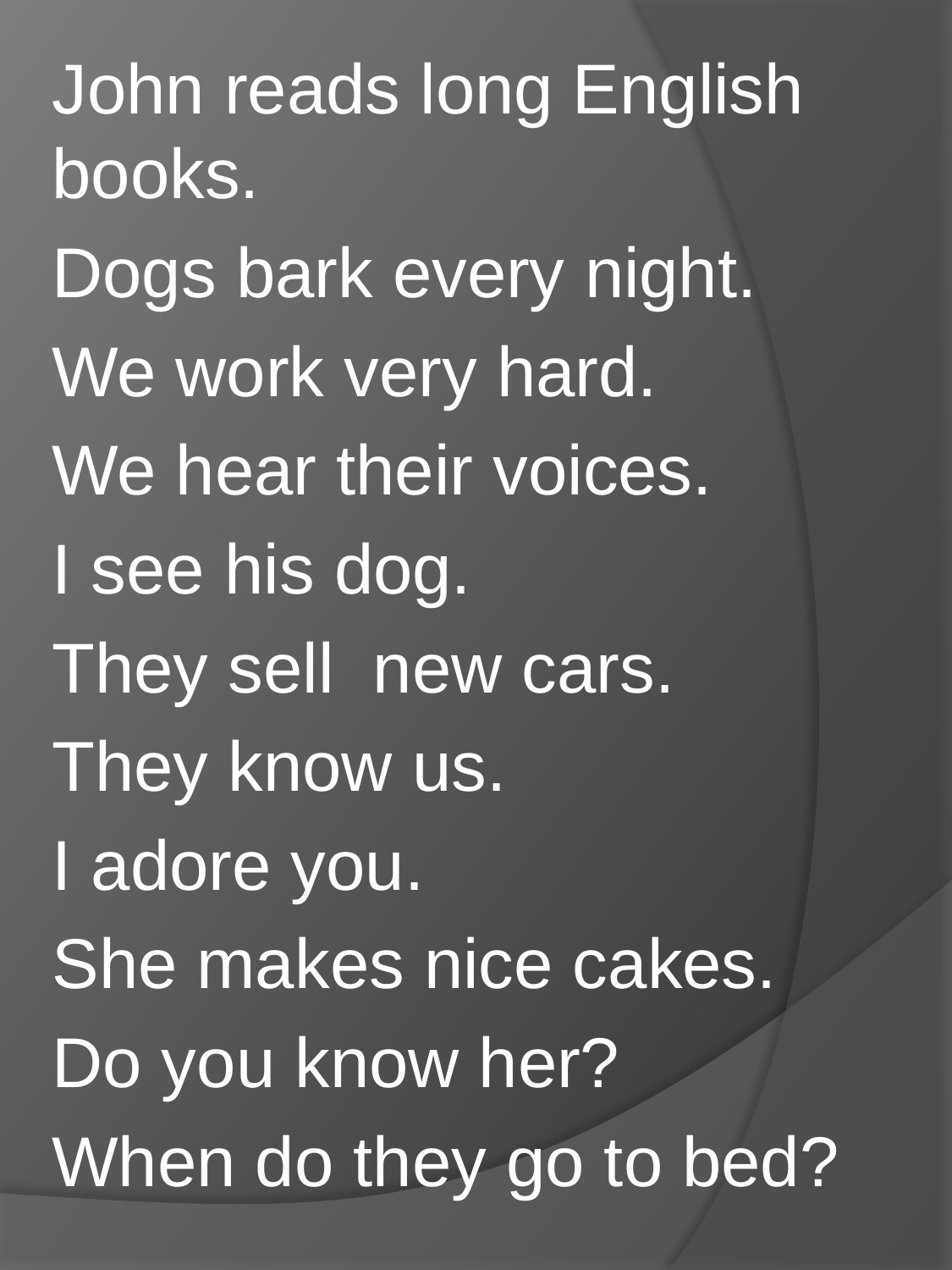

John reads long English books.
Dogs bark every night.
We work very hard.
We hear their voices.
I see his dog.
They sell  new cars.
They know us.
I adore you.
She makes nice cakes.
Do you know her?
When do they go to bed?